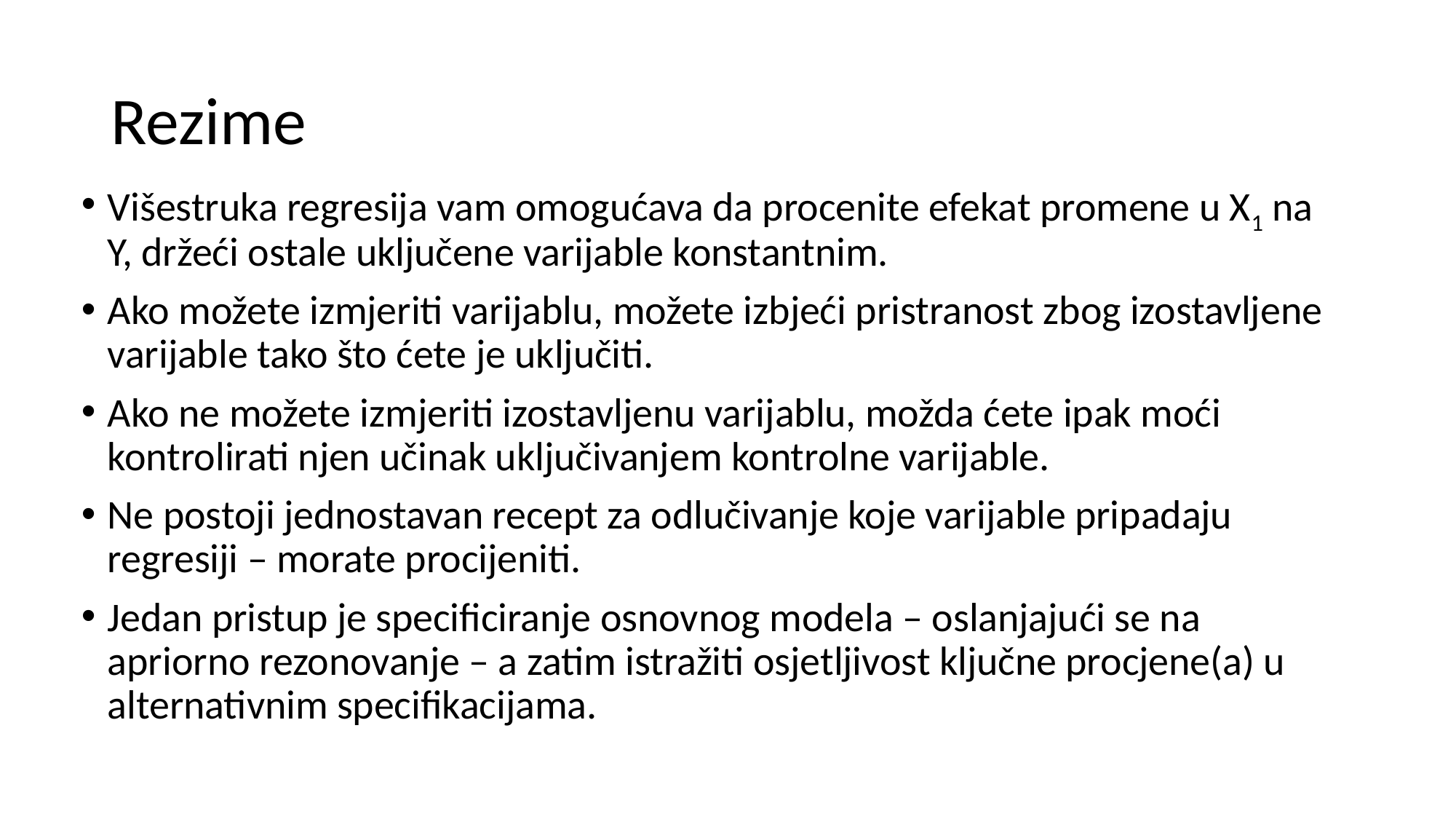

# Rezime
Višestruka regresija vam omogućava da procenite efekat promene u X1 na Y, držeći ostale uključene varijable konstantnim.
Ako možete izmjeriti varijablu, možete izbjeći pristranost zbog izostavljene varijable tako što ćete je uključiti.
Ako ne možete izmjeriti izostavljenu varijablu, možda ćete ipak moći kontrolirati njen učinak uključivanjem kontrolne varijable.
Ne postoji jednostavan recept za odlučivanje koje varijable pripadaju regresiji – morate procijeniti.
Jedan pristup je specificiranje osnovnog modela – oslanjajući se na apriorno rezonovanje – a zatim istražiti osjetljivost ključne procjene(a) u alternativnim specifikacijama.